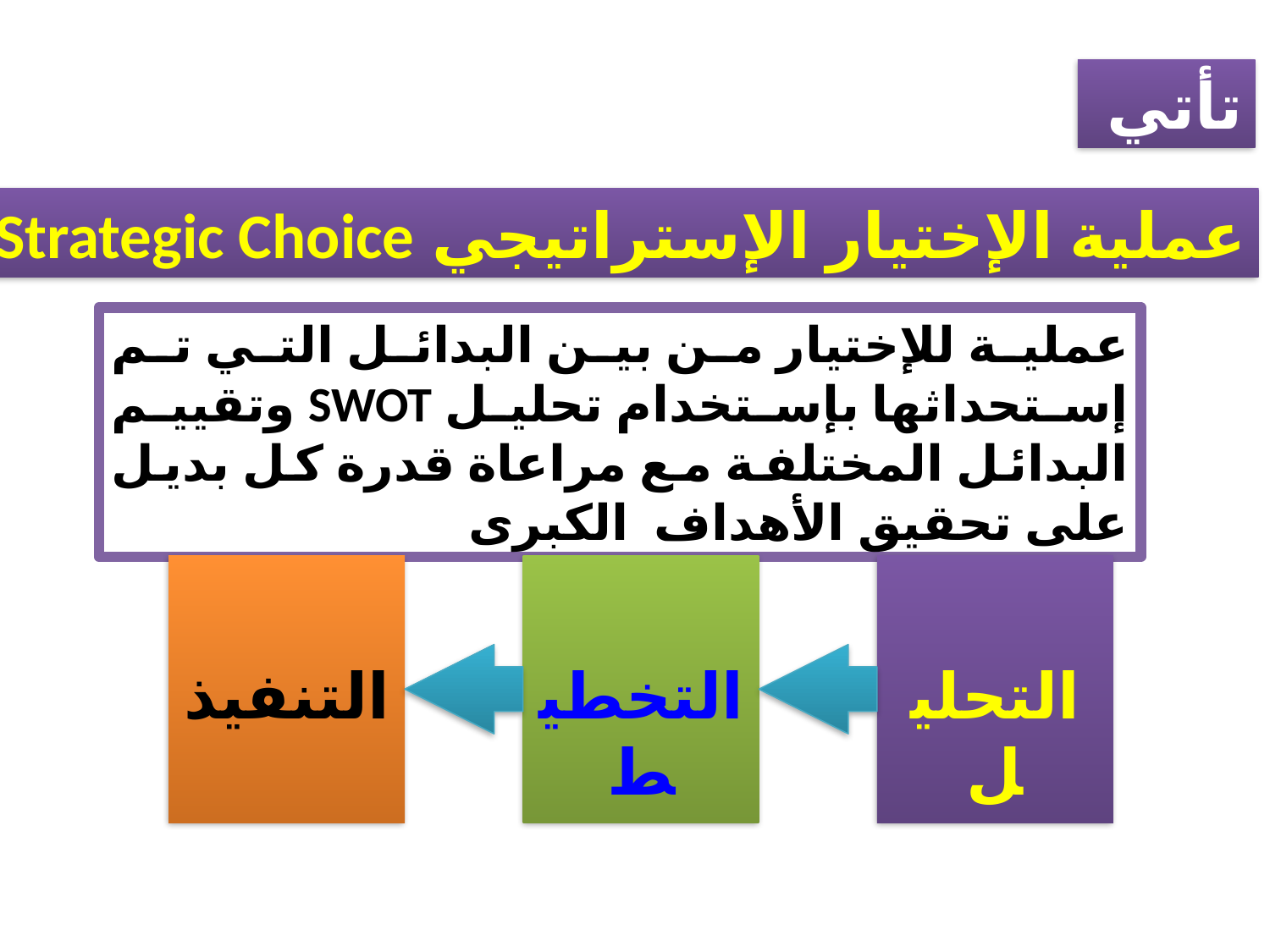

تأتي
عملية الإختيار الإستراتيجي Strategic Choice
عملية للإختيار من بين البدائل التي تم إستحداثها بإستخدام تحليل SWOT وتقييم البدائل المختلفة مع مراعاة قدرة كل بديل على تحقيق الأهداف  الكبرى

التنفيذ

التخطيط

التحليل